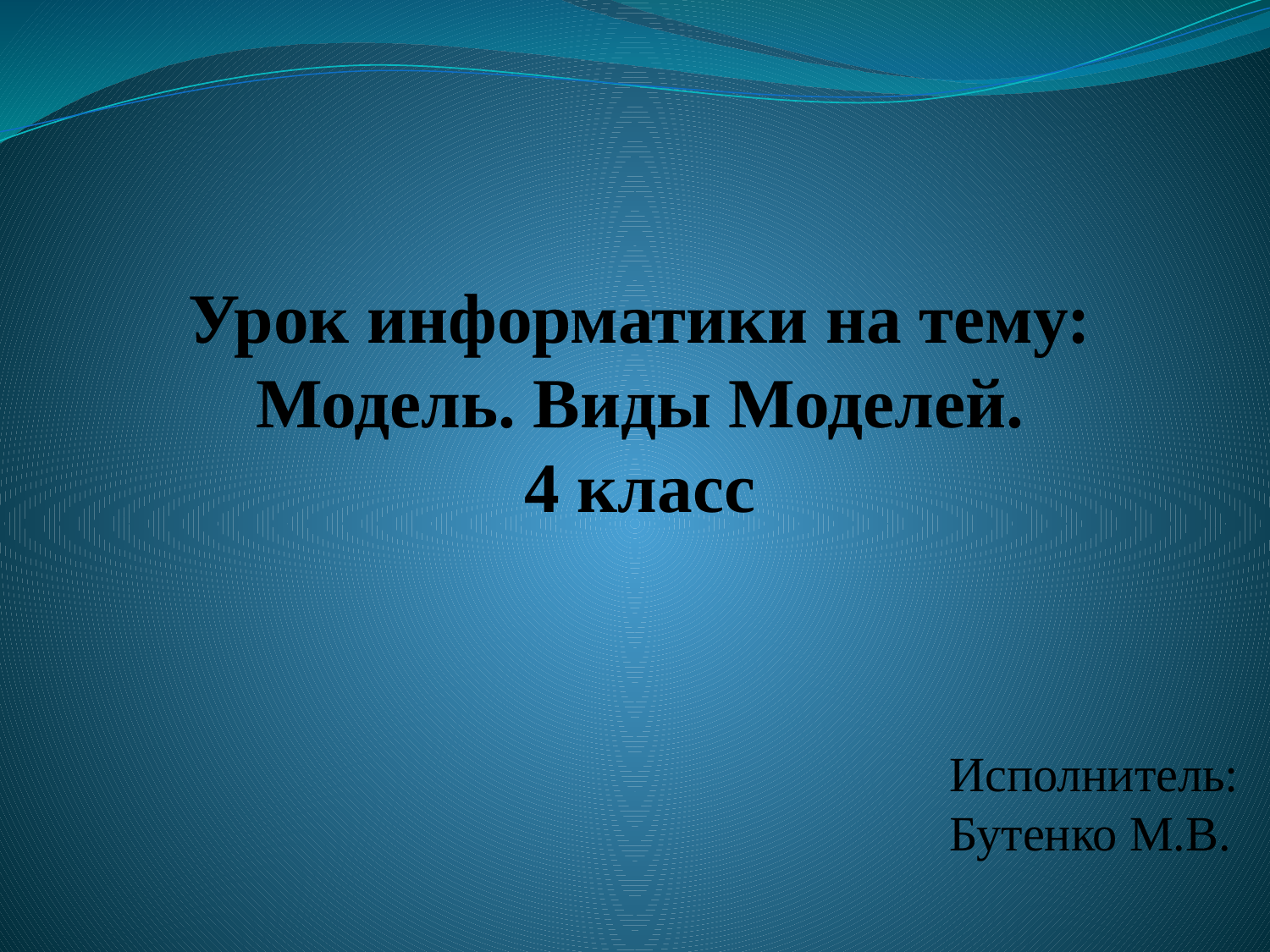

Урок информатики на тему:
Модель. Виды Моделей.
 4 класс
Исполнитель:
Бутенко М.В.